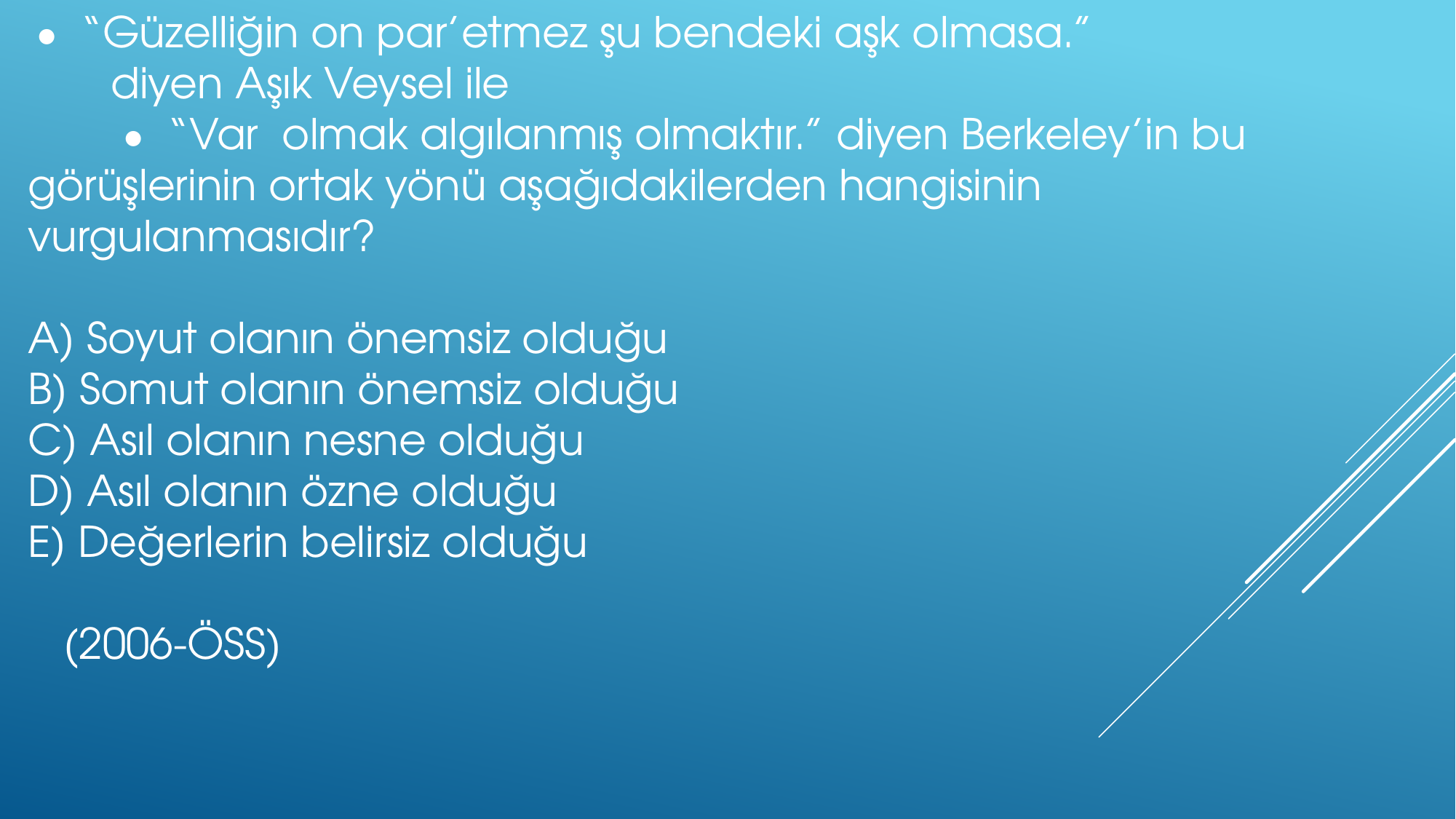

•  “Güzelliğin on par’etmez şu bendeki aşk olmasa.”
       diyen Aşık Veysel ile
        •  “Var  olmak algılanmış olmaktır.” diyen Berkeley’in bu görüşlerinin ortak yönü aşağıdakilerden hangisinin vurgulanmasıdır?

A) Soyut olanın önemsiz olduğu
B) Somut olanın önemsiz olduğu
C) Asıl olanın nesne olduğu
D) Asıl olanın özne olduğu
E) Değerlerin belirsiz olduğu

   (2006-ÖSS)